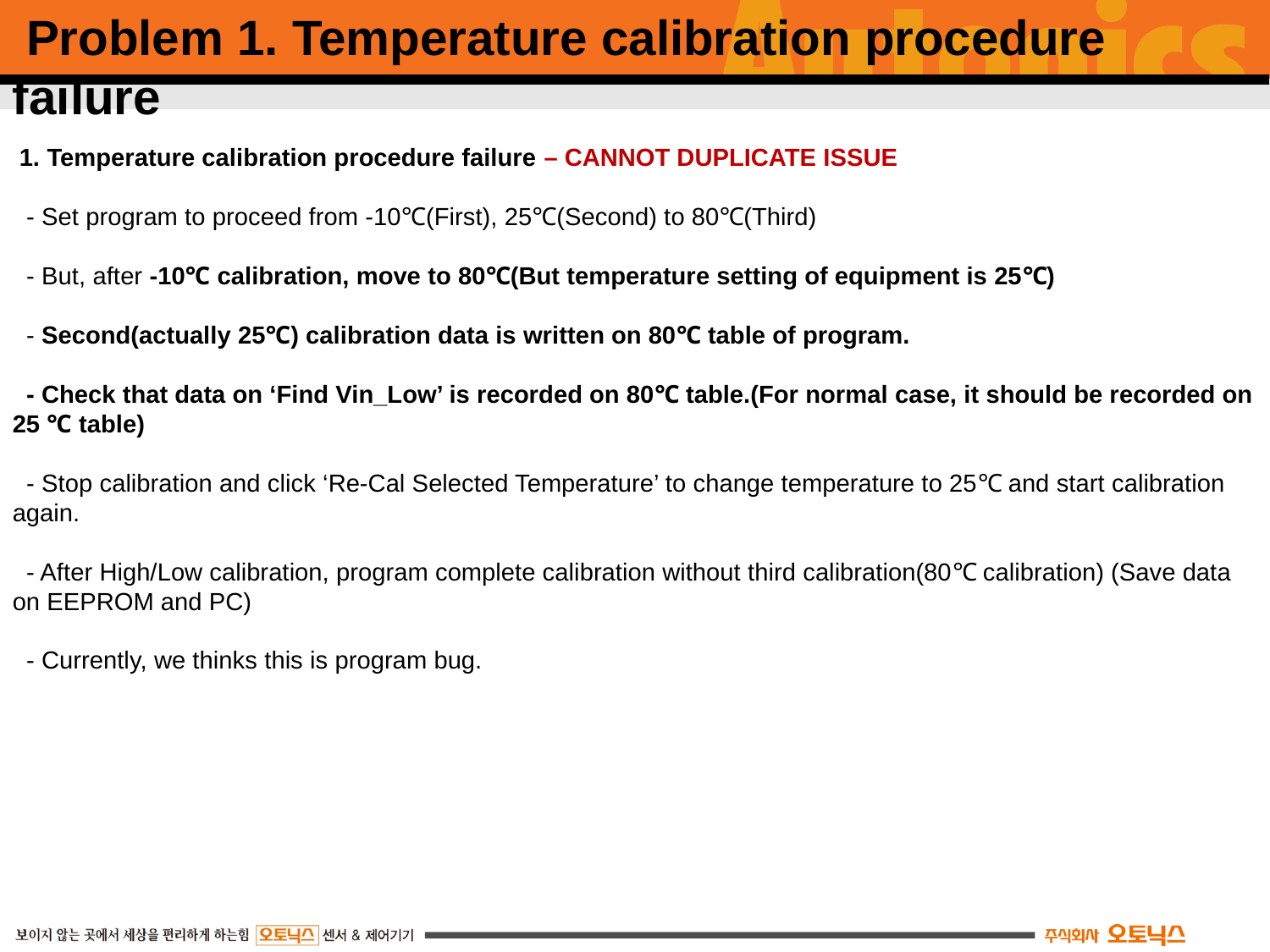

Problem 1. Temperature calibration procedure failure
 1. Temperature calibration procedure failure – CANNOT DUPLICATE ISSUE

  - Set program to proceed from -10℃(First), 25℃(Second) to 80℃(Third)

  - But, after -10℃ calibration, move to 80℃(But temperature setting of equipment is 25℃)

  - Second(actually 25℃) calibration data is written on 80℃ table of program.

  - Check that data on ‘Find Vin_Low’ is recorded on 80℃ table.(For normal case, it should be recorded on 25 ℃ table)

  - Stop calibration and click ‘Re-Cal Selected Temperature’ to change temperature to 25℃ and start calibration again.

  - After High/Low calibration, program complete calibration without third calibration(80℃ calibration) (Save data on EEPROM and PC)

  - Currently, we thinks this is program bug.